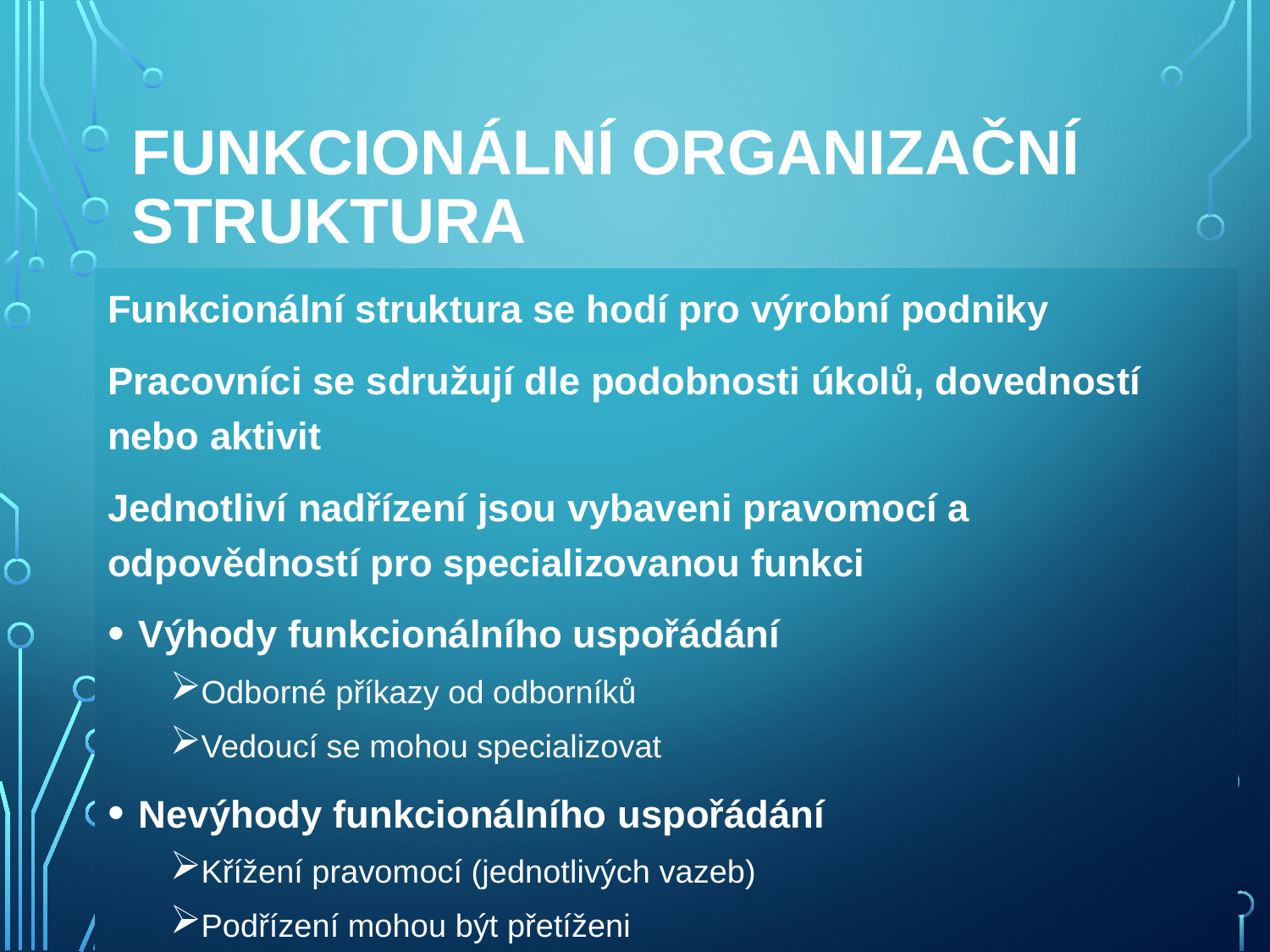

# Funkcionální organizační struktura
Funkcionální struktura se hodí pro výrobní podniky
Pracovníci se sdružují dle podobnosti úkolů, dovedností nebo aktivit
Jednotliví nadřízení jsou vybaveni pravomocí a odpovědností pro specializovanou funkci
Výhody funkcionálního uspořádání
Odborné příkazy od odborníků
Vedoucí se mohou specializovat
Nevýhody funkcionálního uspořádání
Křížení pravomocí (jednotlivých vazeb)
Podřízení mohou být přetíženi